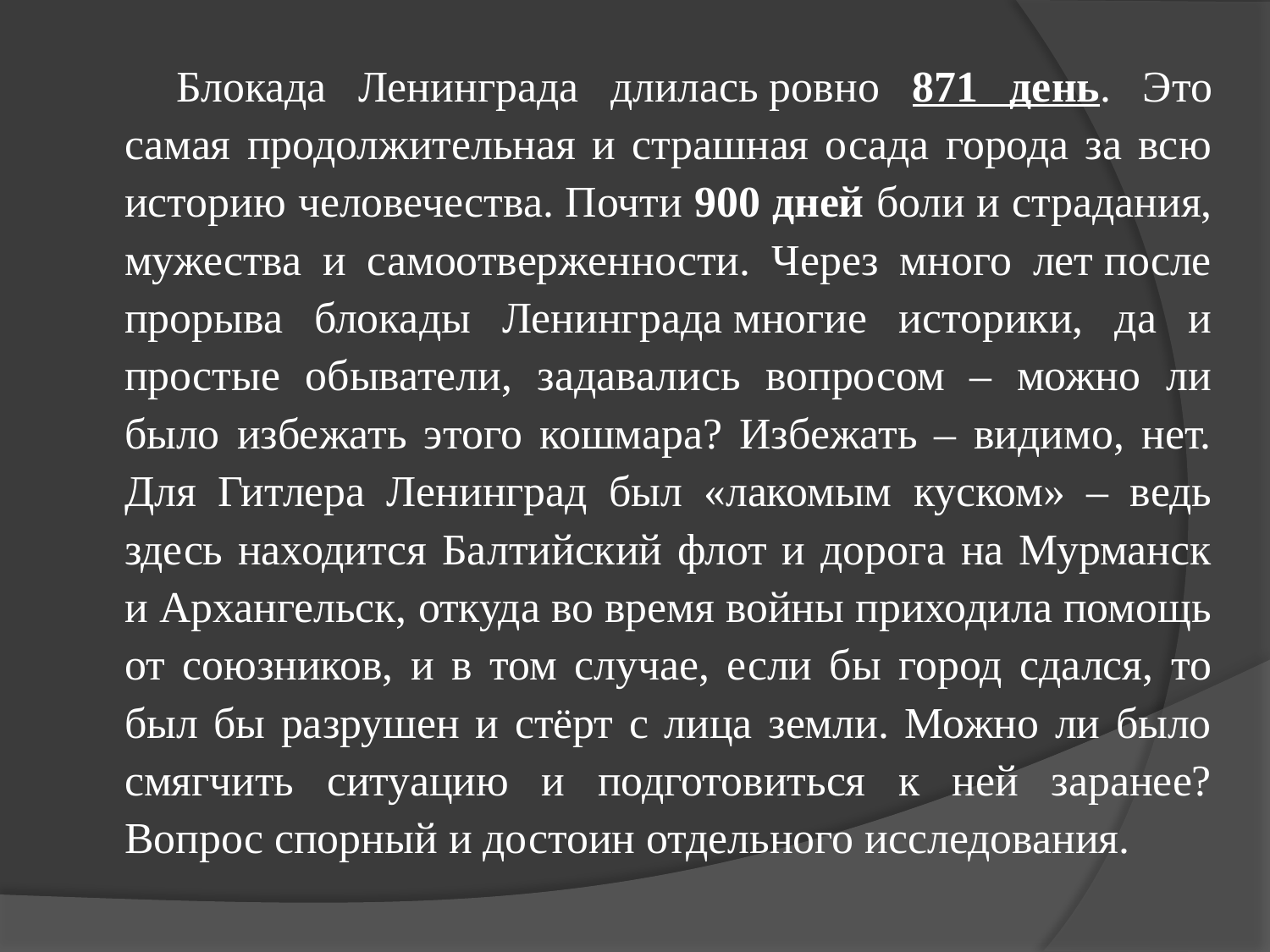

Блокада Ленинграда длилась ровно 871 день. Это самая продолжительная и страшная осада города за всю историю человечества. Почти 900 дней боли и страдания, мужества и самоотверженности. Через много лет после прорыва блокады Ленинграда многие историки, да и простые обыватели, задавались вопросом – можно ли было избежать этого кошмара? Избежать – видимо, нет. Для Гитлера Ленинград был «лакомым куском» – ведь здесь находится Балтийский флот и дорога на Мурманск и Архангельск, откуда во время войны приходила помощь от союзников, и в том случае, если бы город сдался, то был бы разрушен и стёрт с лица земли. Можно ли было смягчить ситуацию и подготовиться к ней заранее? Вопрос спорный и достоин отдельного исследования.